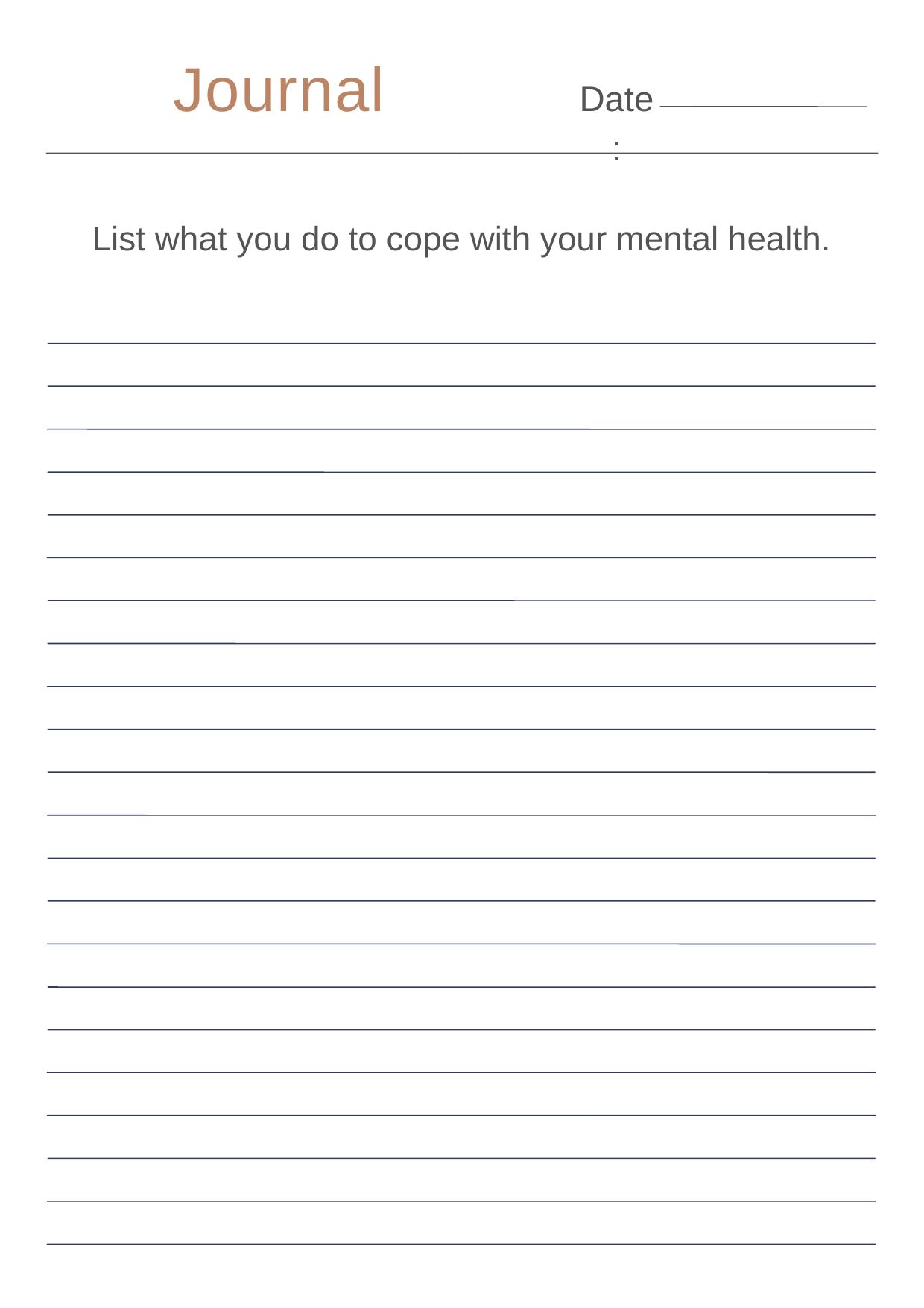

Journal
Date:

List what you do to cope with your mental health.